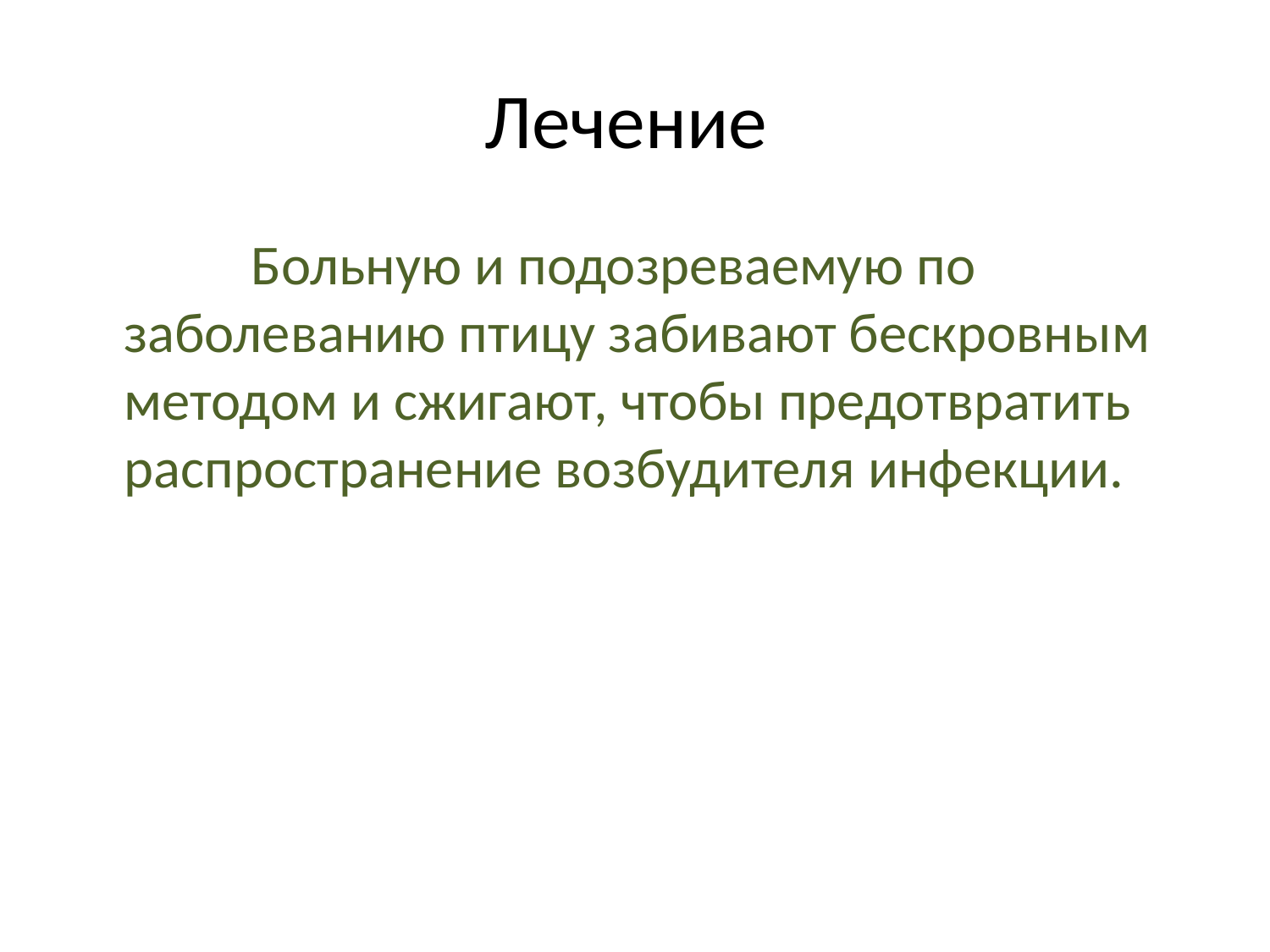

# Лечение
		Больную и подозреваемую по заболеванию птицу забивают бескровным методом и сжигают, чтобы предотвратить распространение возбудителя инфекции.